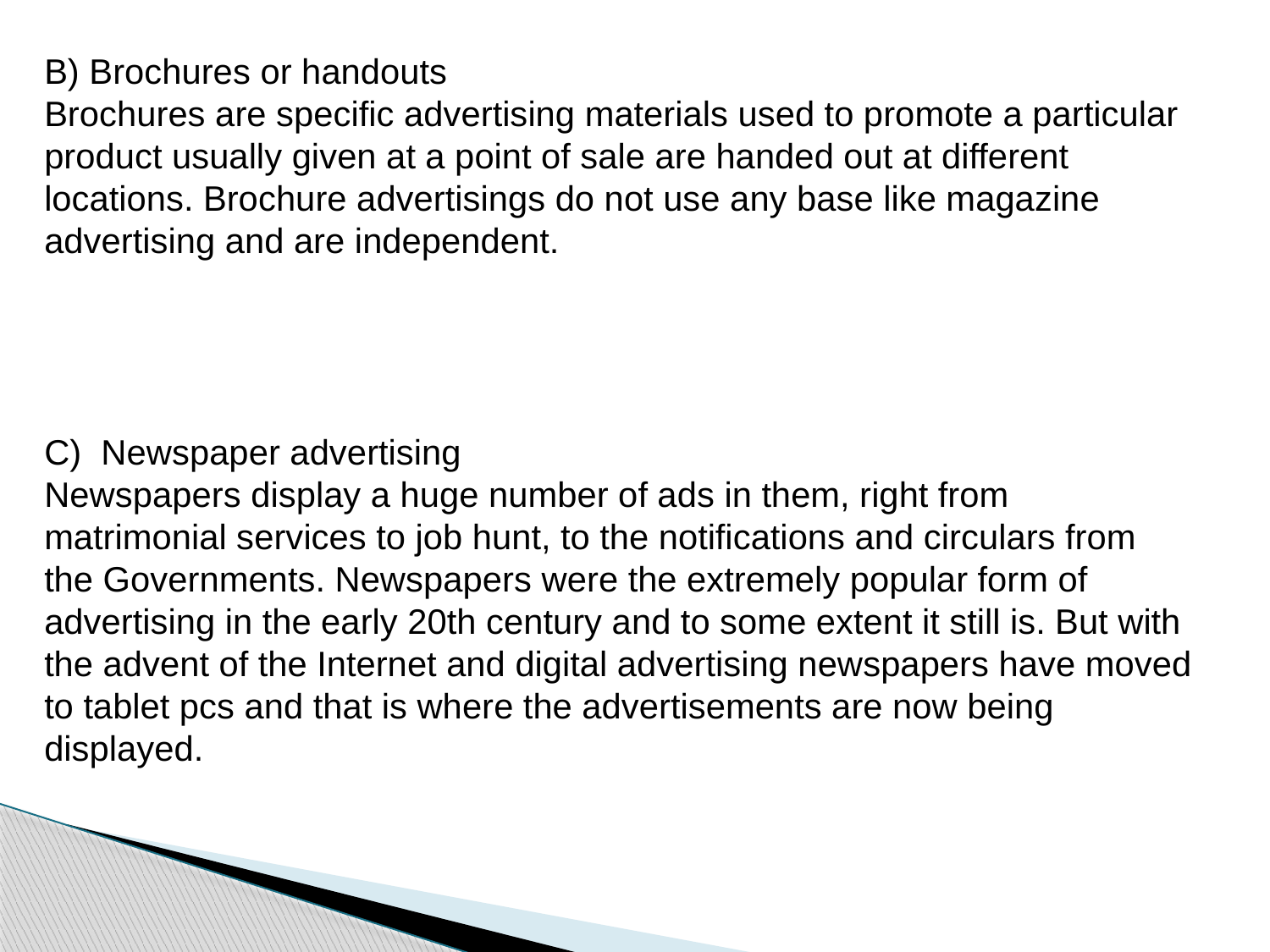

B) Brochures or handouts
Brochures are specific advertising materials used to promote a particular product usually given at a point of sale are handed out at different locations. Brochure advertisings do not use any base like magazine advertising and are independent.

C)  Newspaper advertising
Newspapers display a huge number of ads in them, right from matrimonial services to job hunt, to the notifications and circulars from the Governments. Newspapers were the extremely popular form of advertising in the early 20th century and to some extent it still is. But with the advent of the Internet and digital advertising newspapers have moved to tablet pcs and that is where the advertisements are now being displayed.